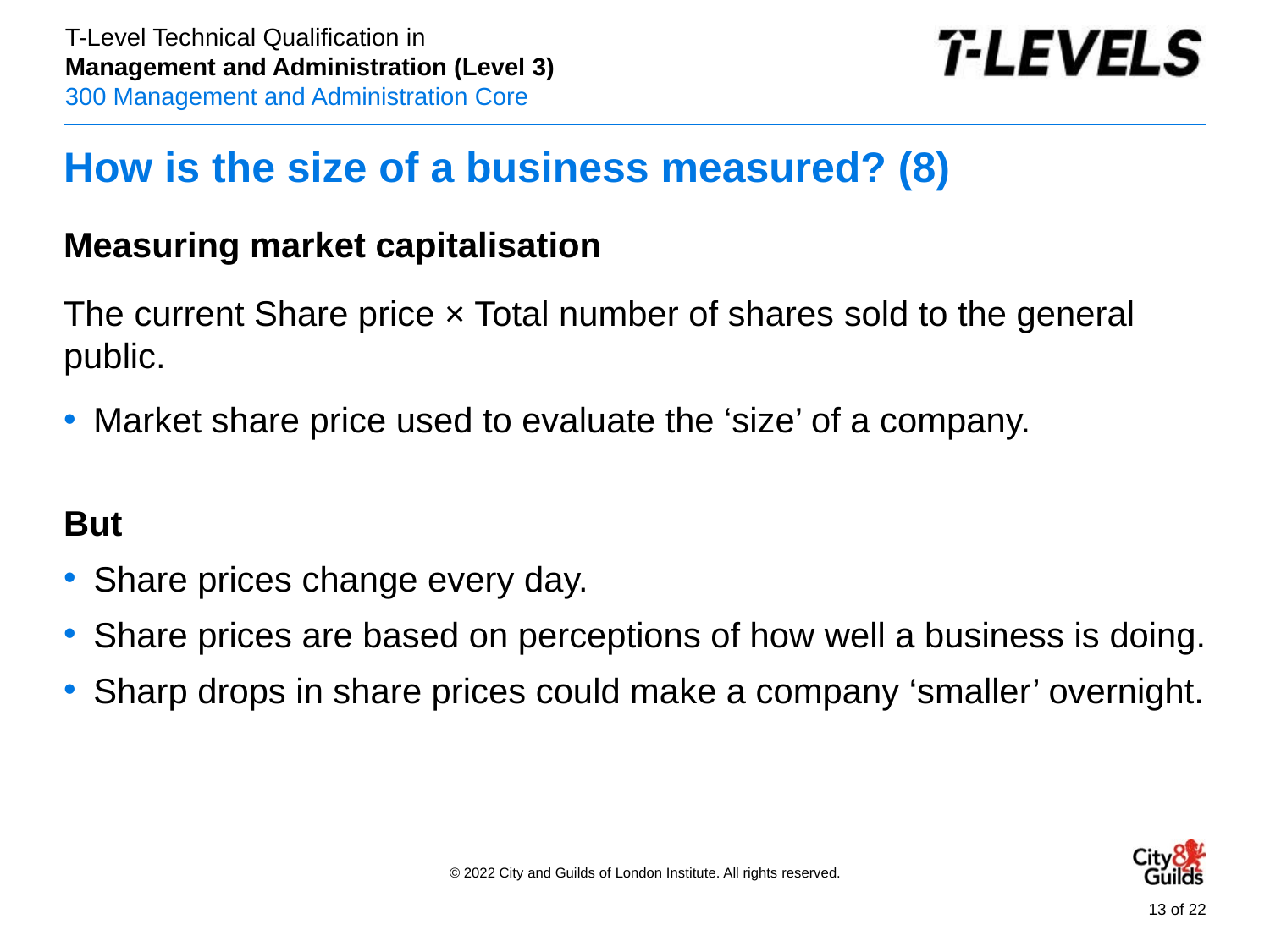

# How is the size of a business measured? (8)
Measuring market capitalisation
The current Share price × Total number of shares sold to the general public.
Market share price used to evaluate the ‘size’ of a company.

But
Share prices change every day.
Share prices are based on perceptions of how well a business is doing.
Sharp drops in share prices could make a company ‘smaller’ overnight.